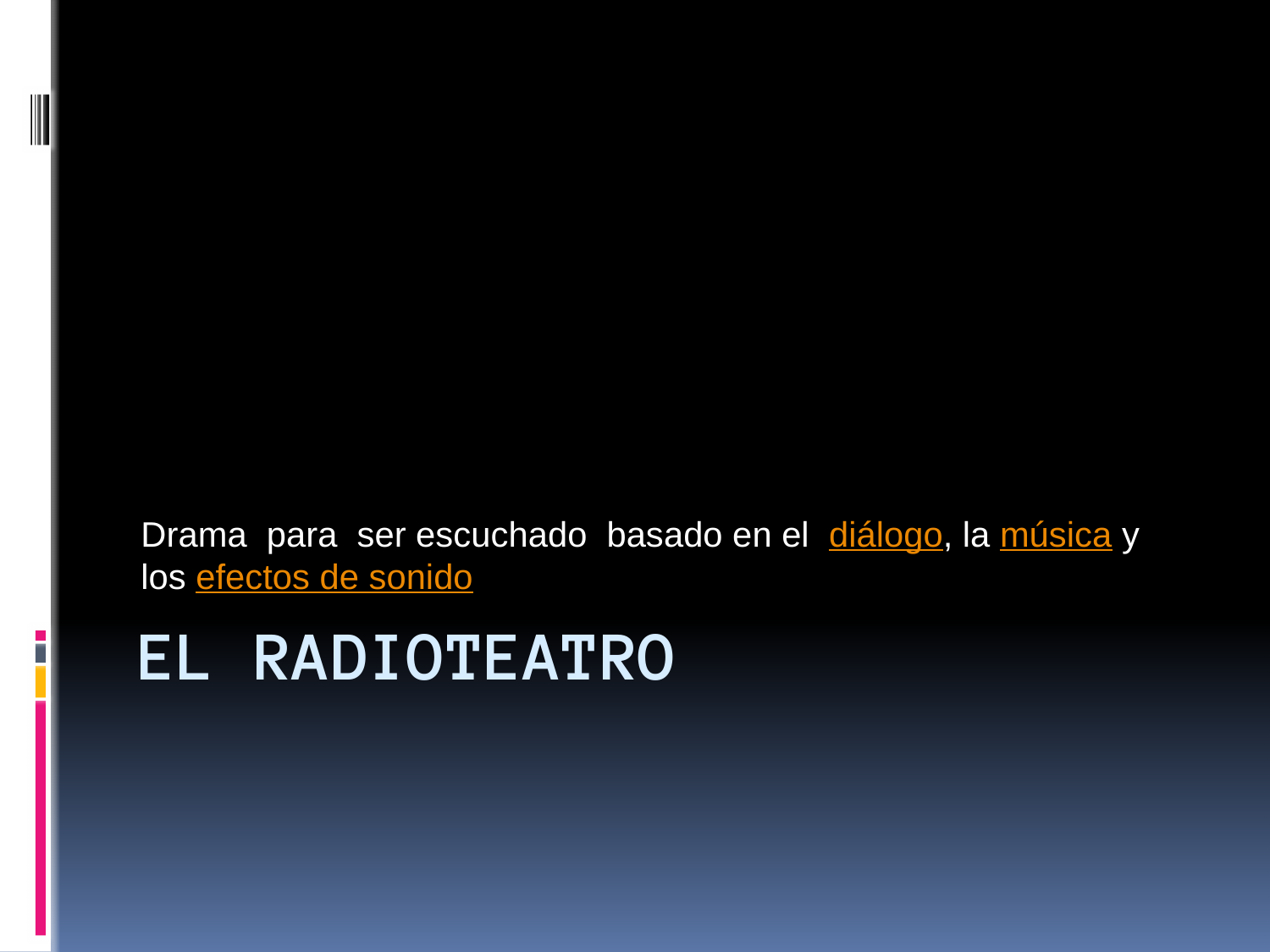

Drama  para  ser escuchado  basado en el  diálogo, la música y los efectos de sonido
# EL RADIOTEATRO